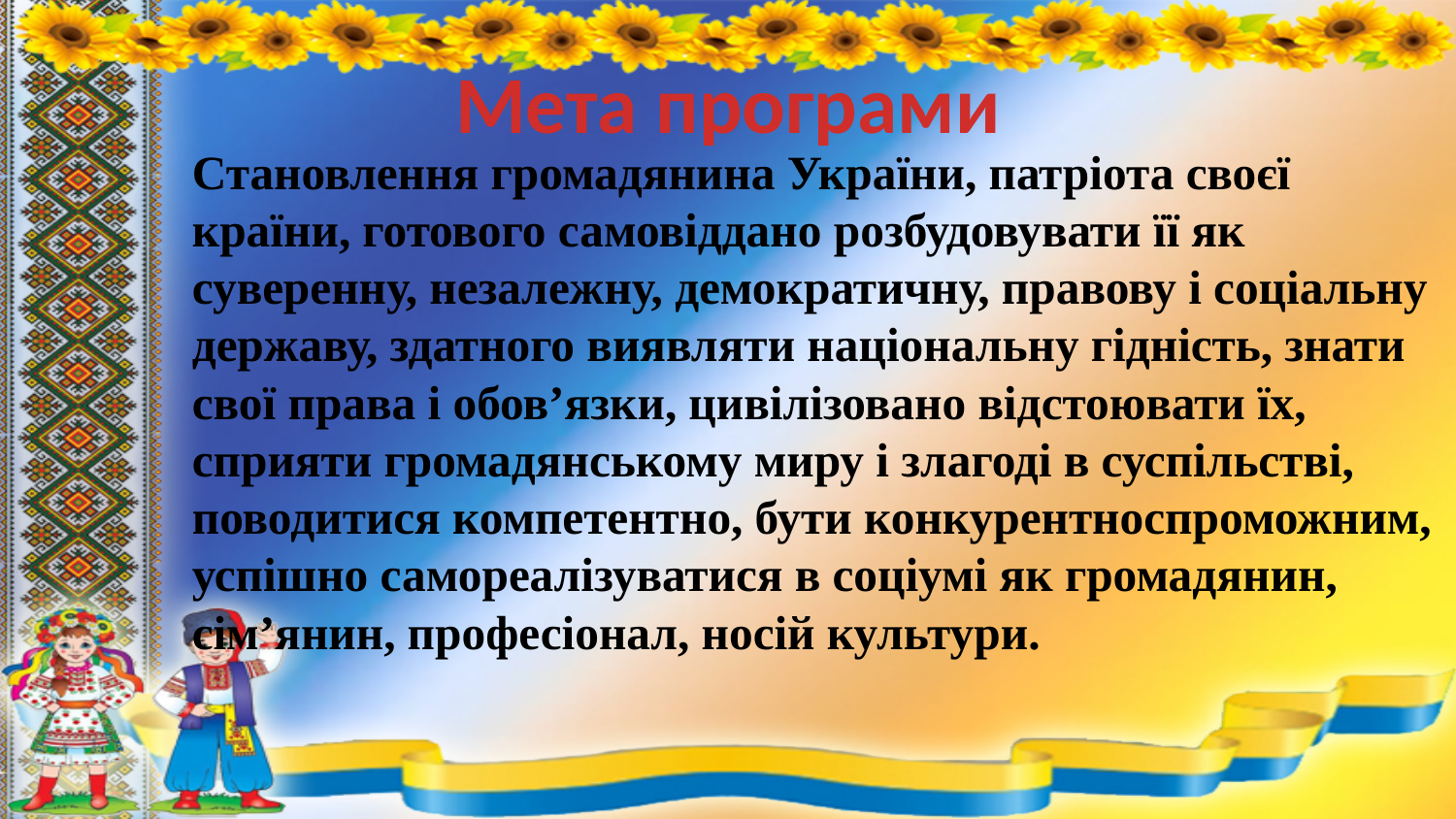

# Мета програми
Становлення громадянина України, патріота своєї країни, готового самовіддано розбудовувати її як суверенну, незалежну, демократичну, правову і соціальну державу, здатного виявляти національну гідність, знати свої права і обов’язки, цивілізовано відстоювати їх, сприяти громадянському миру і злагоді в суспільстві, поводитися компетентно, бути конкурентноспроможним, успішно самореалізуватися в соціумі як громадянин, сім’янин, професіонал, носій культури.